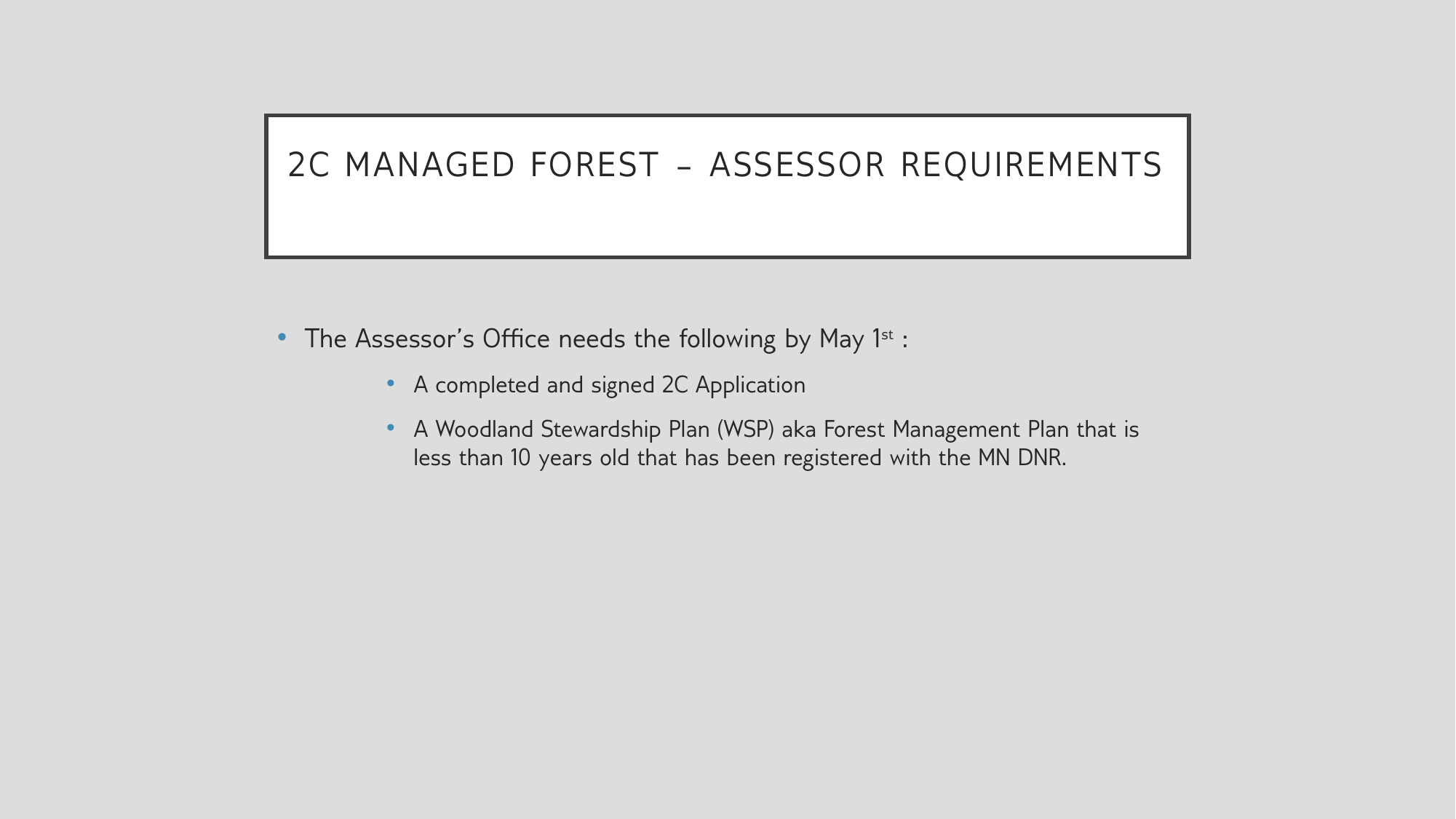

# 2C Managed Forest – Assessor Requirements
The Assessor’s Office needs the following by May 1st :
A completed and signed 2C Application
A Woodland Stewardship Plan (WSP) aka Forest Management Plan that is less than 10 years old that has been registered with the MN DNR.